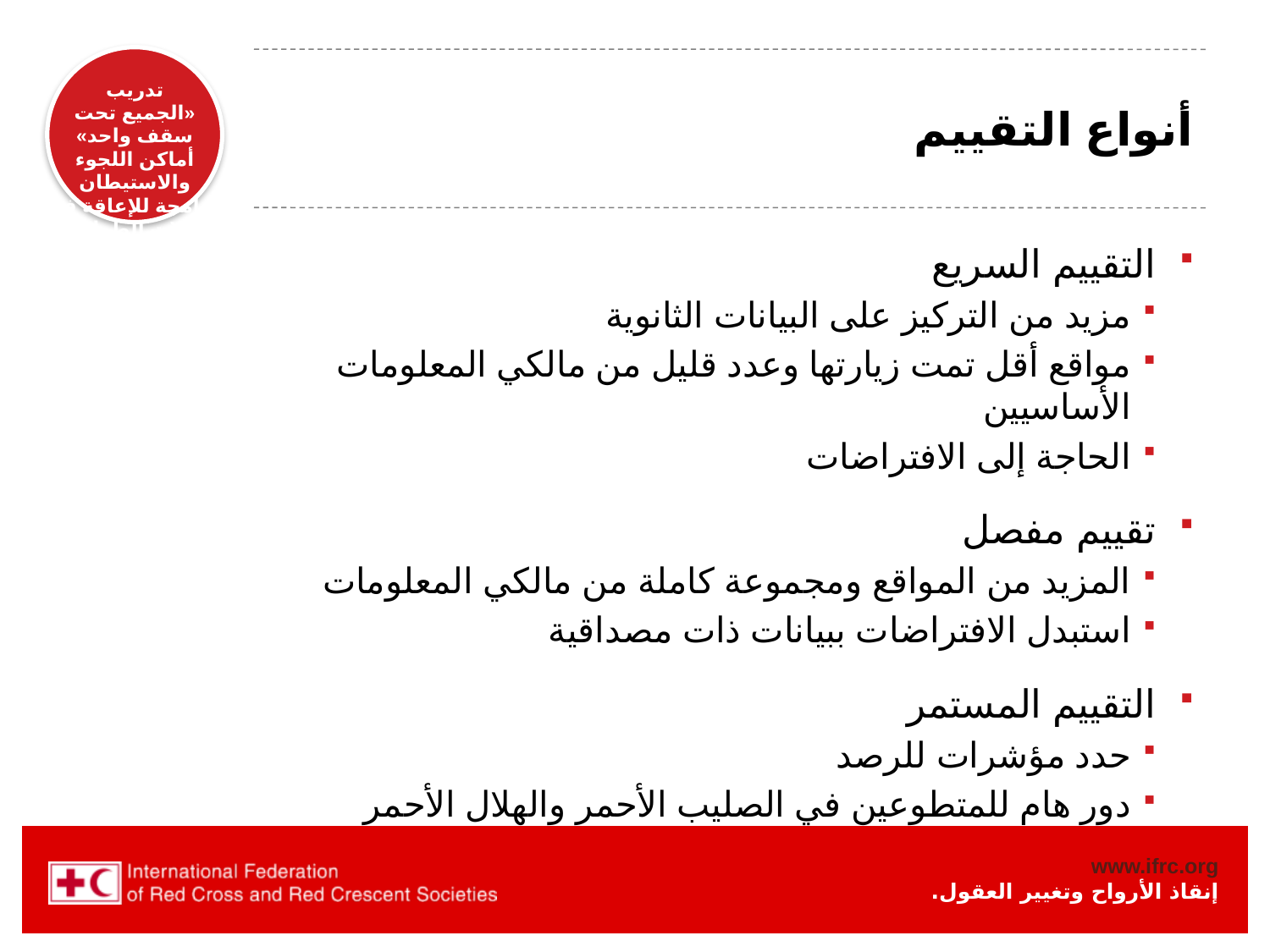

# أنواع التقييم
التقييم السريع
مزيد من التركيز على البيانات الثانوية
مواقع أقل تمت زيارتها وعدد قليل من مالكي المعلومات الأساسيين
الحاجة إلى الافتراضات
تقييم مفصل
المزيد من المواقع ومجموعة كاملة من مالكي المعلومات
استبدل الافتراضات ببيانات ذات مصداقية
التقييم المستمر
حدد مؤشرات للرصد
دور هام للمتطوعين في الصليب الأحمر والهلال الأحمر